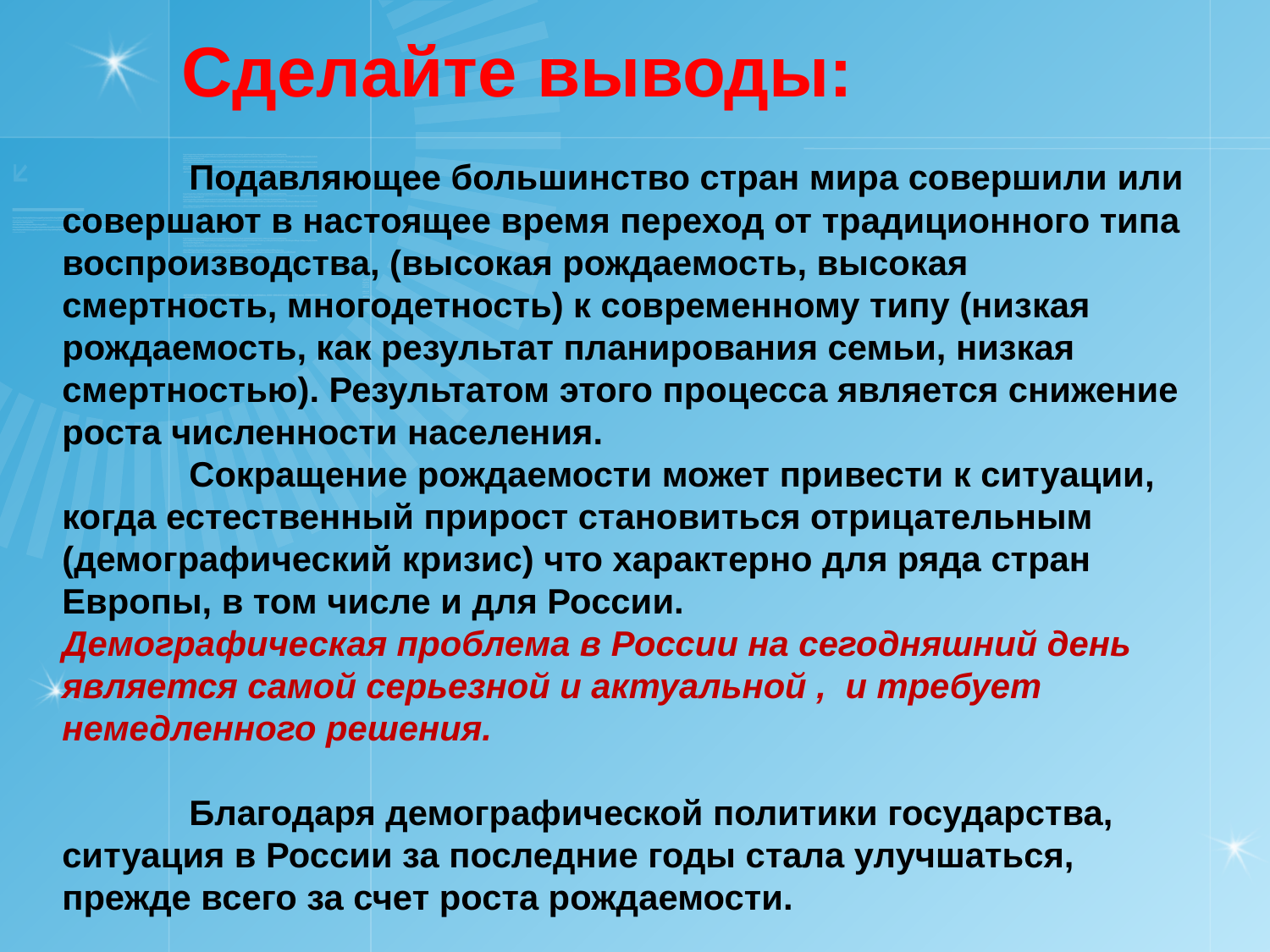

# Сделайте выводы:
	Подавляющее большинство стран мира совершили или совершают в настоящее время переход от традиционного типа воспроизводства, (высокая рождаемость, высокая смертность, многодетность) к современному типу (низкая рождаемость, как результат планирования семьи, низкая смертностью). Результатом этого процесса является снижение роста численности населения.
	Сокращение рождаемости может привести к ситуации, когда естественный прирост становиться отрицательным (демографический кризис) что характерно для ряда стран Европы, в том числе и для России.
Демографическая проблема в России на сегодняшний день является самой серьезной и актуальной ,  и требует немедленного решения.

	Благодаря демографической политики государства, ситуация в России за последние годы стала улучшаться, прежде всего за счет роста рождаемости.